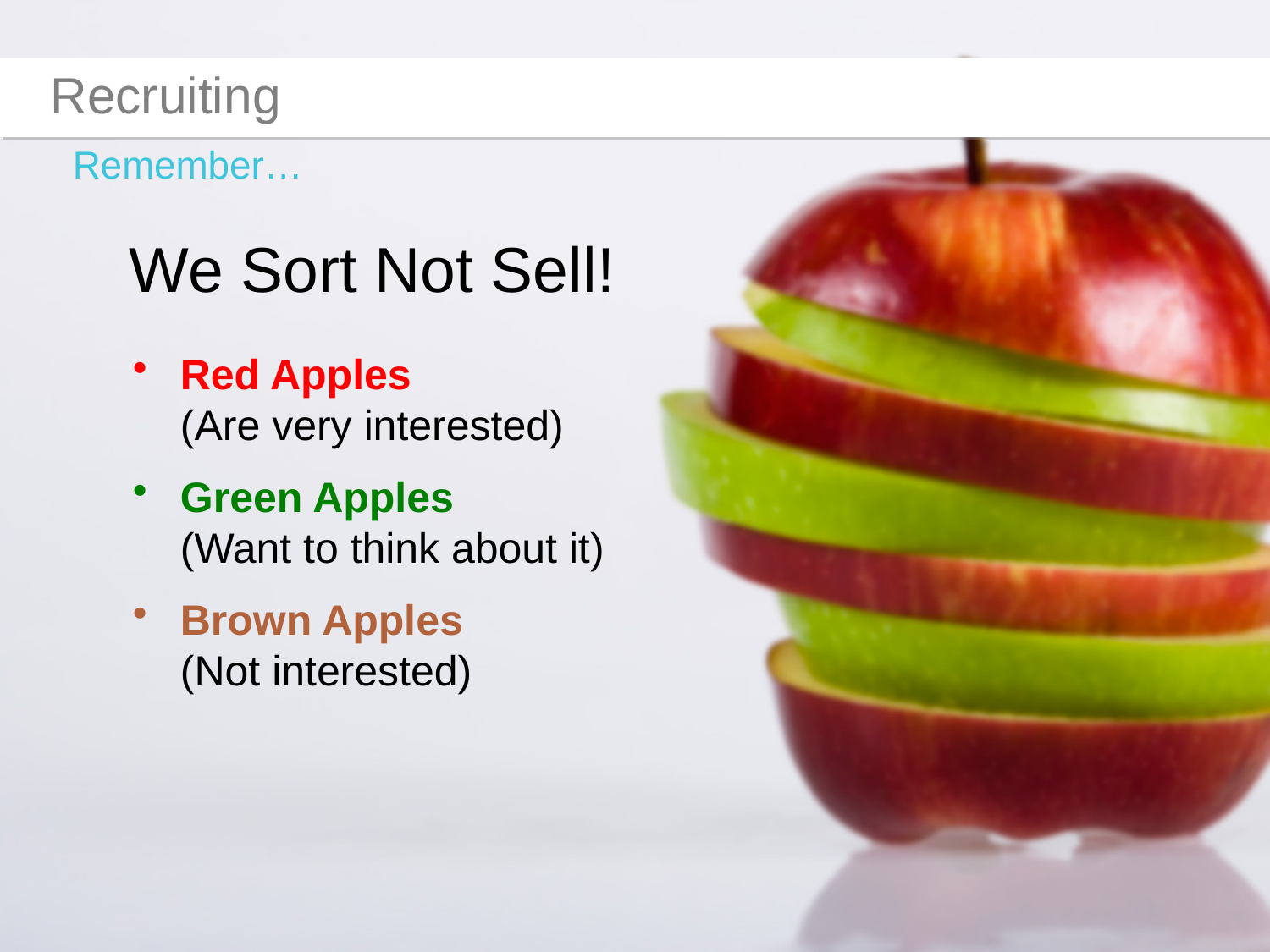

Recruiting

Remember…
We Sort Not Sell!

Red Apples
(Are very interested)
Green Apples
(Want to think about it)
Brown Apples
(Not interested)